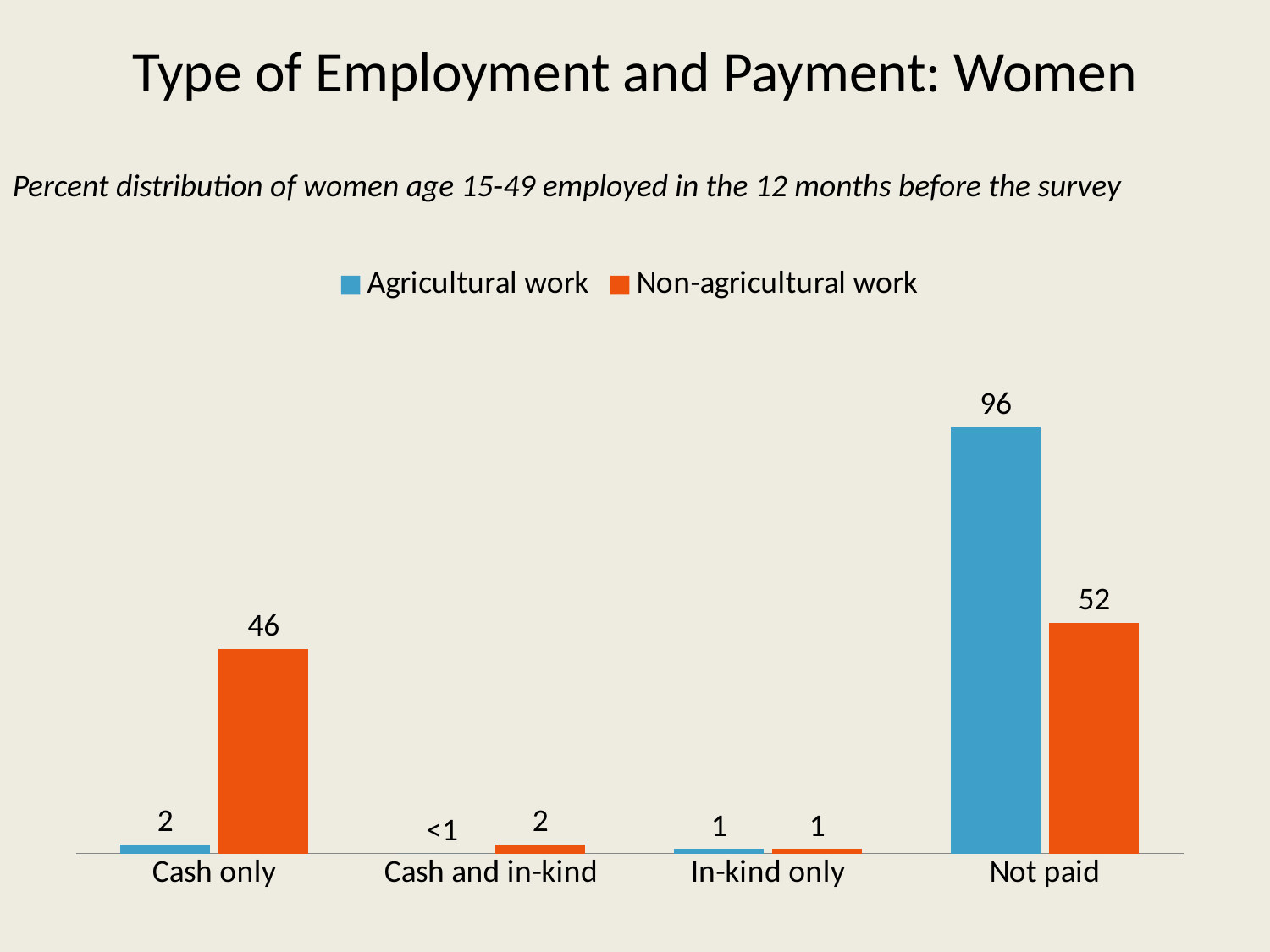

# Type of Employment and Payment: Women
Percent distribution of women age 15-49 employed in the 12 months before the survey

### Chart

| Category | Agricultural work | Non-agricultural work |
|---|---|---|
| Cash only | 2.0 | 46.0 |
| Cash and in-kind | 0.0 | 2.0 |
| In-kind only | 1.0 | 1.0 |
| Not paid | 96.0 | 52.0 |